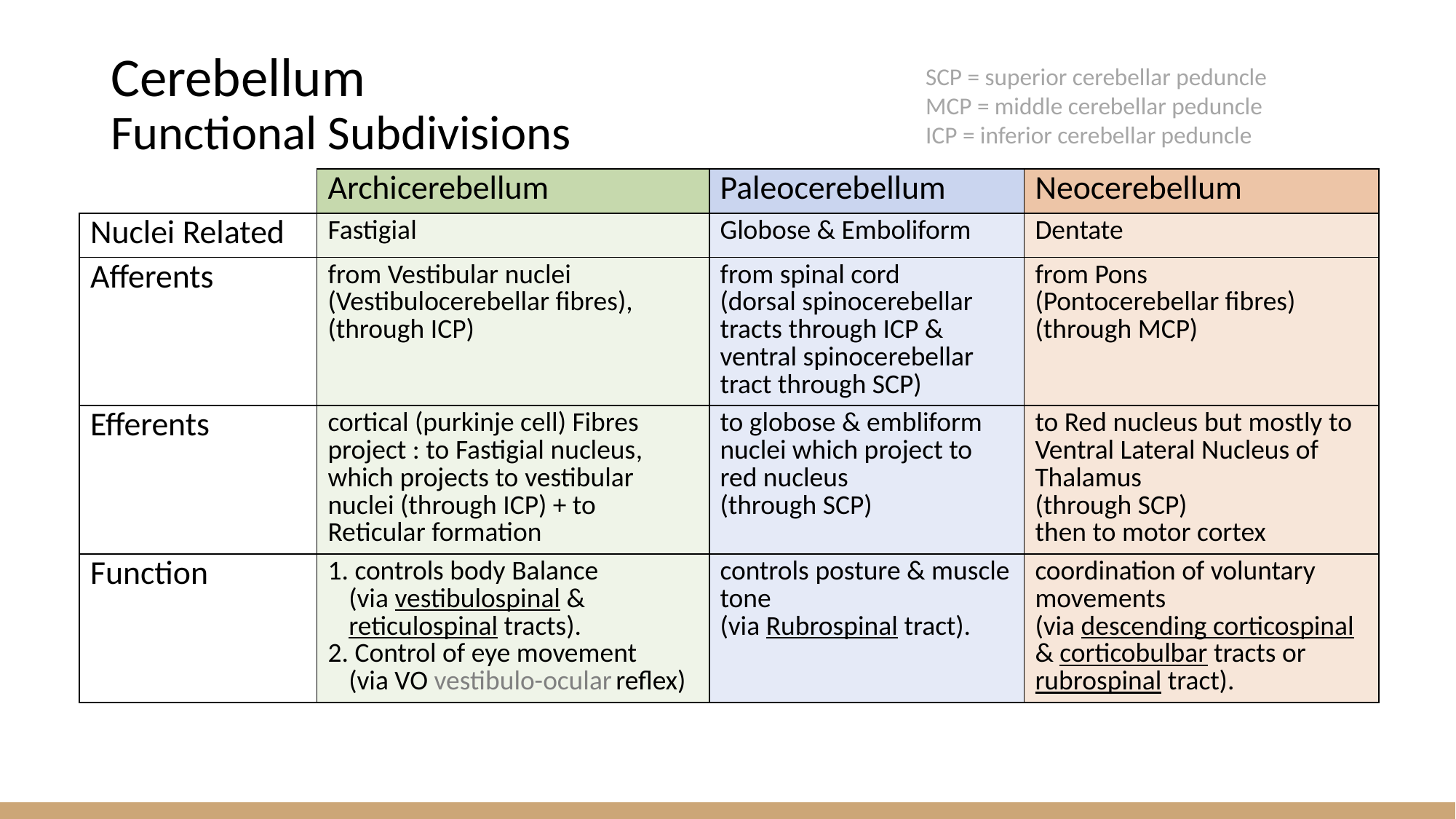

Cerebellum
Functional Subdivisions
SCP = superior cerebellar peduncle
MCP = middle cerebellar peduncle
ICP = inferior cerebellar peduncle
|  | Archicerebellum | Paleocerebellum | Neocerebellum |
| --- | --- | --- | --- |
| Nuclei Related | Fastigial | Globose & Emboliform | Dentate |
| Afferents | from Vestibular nuclei (Vestibulocerebellar fibres), (through ICP) | from spinal cord (dorsal spinocerebellar tracts through ICP & ventral spinocerebellar tract through SCP) | from Pons (Pontocerebellar fibres) (through MCP) |
| Efferents | cortical (purkinje cell) Fibres project : to Fastigial nucleus, which projects to vestibular nuclei (through ICP) + to Reticular formation | to globose & embliform nuclei which project to red nucleus (through SCP) | to Red nucleus but mostly to Ventral Lateral Nucleus of Thalamus (through SCP) then to motor cortex |
| Function | 1. controls body Balance (via vestibulospinal & reticulospinal tracts). 2. Control of eye movement (via VO vestibulo-ocular reflex) | controls posture & muscle tone (via Rubrospinal tract). | coordination of voluntary movements (via descending corticospinal & corticobulbar tracts or rubrospinal tract). |